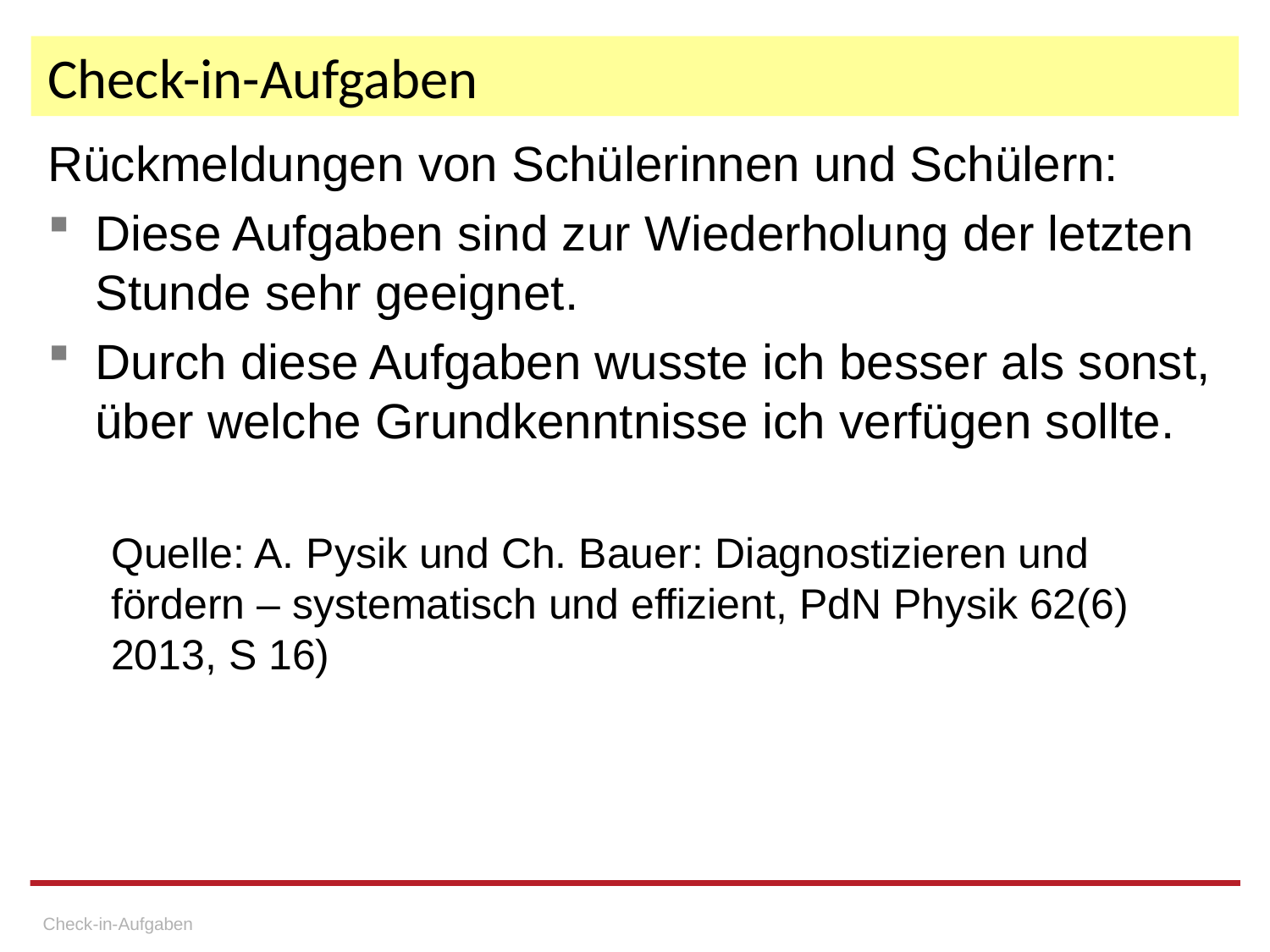

# Check-in-Aufgaben
Rückmeldungen von Schülerinnen und Schülern:
Diese Aufgaben sind zur Wiederholung der letzten Stunde sehr geeignet.
Durch diese Aufgaben wusste ich besser als sonst, über welche Grundkenntnisse ich verfügen sollte.

Quelle: A. Pysik und Ch. Bauer: Diagnostizieren und fördern – systematisch und effizient, PdN Physik 62(6) 2013, S 16)
Check-in-Aufgaben